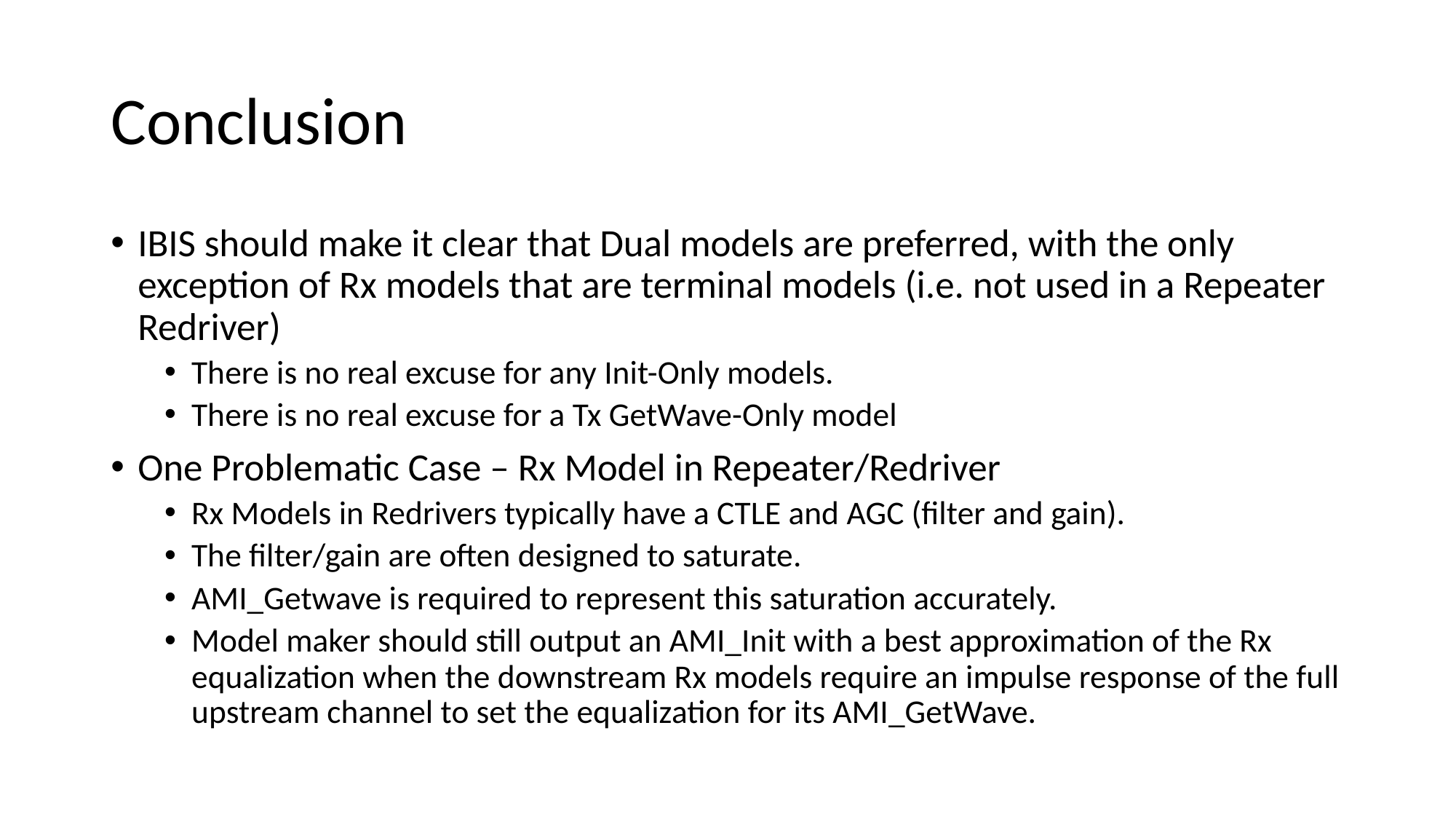

# Conclusion
IBIS should make it clear that Dual models are preferred, with the only exception of Rx models that are terminal models (i.e. not used in a Repeater Redriver)
There is no real excuse for any Init-Only models.
There is no real excuse for a Tx GetWave-Only model
One Problematic Case – Rx Model in Repeater/Redriver
Rx Models in Redrivers typically have a CTLE and AGC (filter and gain).
The filter/gain are often designed to saturate.
AMI_Getwave is required to represent this saturation accurately.
Model maker should still output an AMI_Init with a best approximation of the Rx equalization when the downstream Rx models require an impulse response of the full upstream channel to set the equalization for its AMI_GetWave.